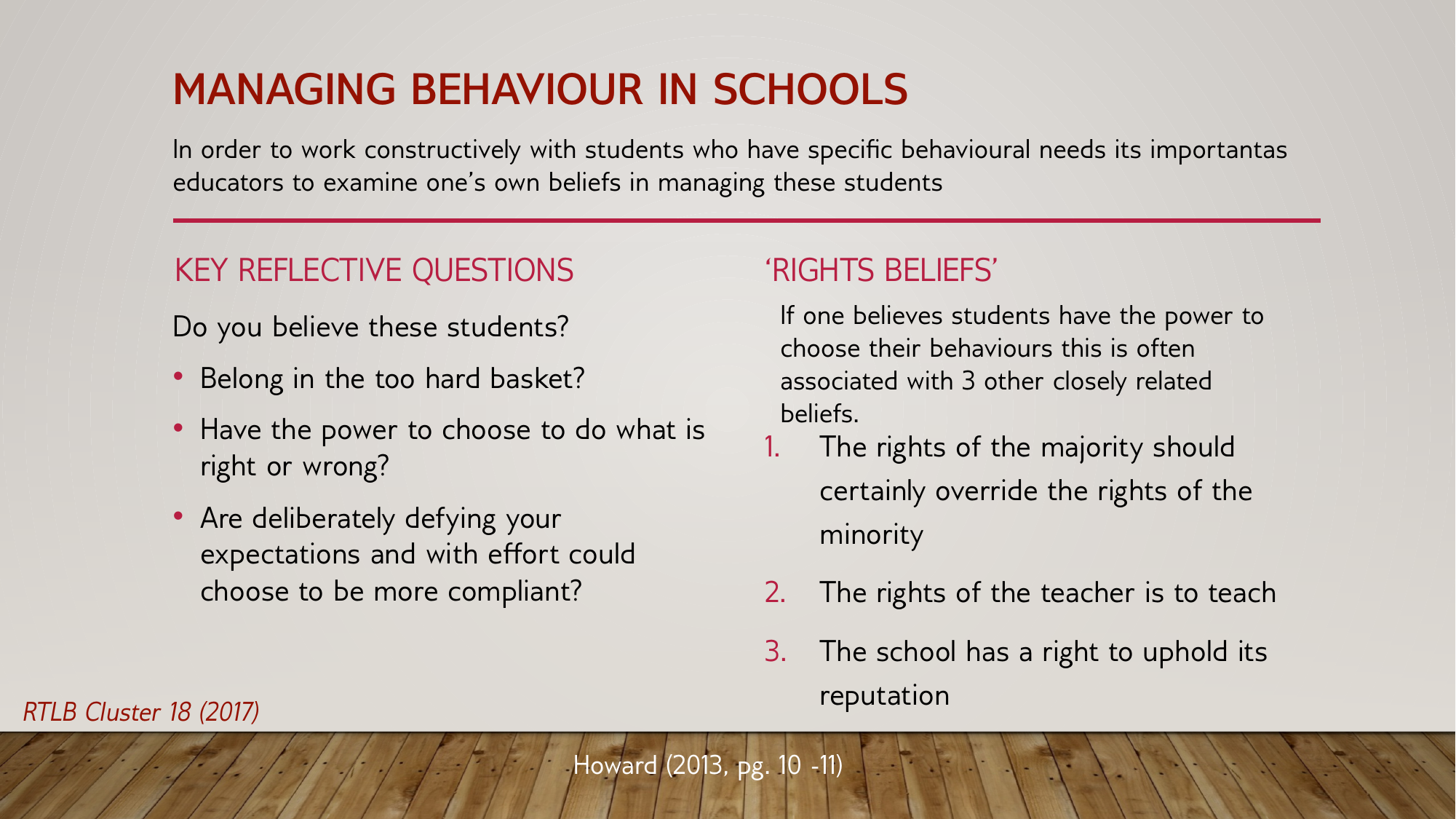

# Managing behaviour in schools
In order to work constructively with students who have specific behavioural needs its importantas educators to examine one’s own beliefs in managing these students

Key reflective questions
‘RIGHTS BELIEFS’
If one believes students have the power to choose their behaviours this is often associated with 3 other closely related beliefs.
Do you believe these students?
Belong in the too hard basket?
Have the power to choose to do what is right or wrong?
Are deliberately defying your expectations and with effort could choose to be more compliant?

The rights of the majority should certainly override the rights of the minority
The rights of the teacher is to teach
The school has a right to uphold its reputation
RTLB Cluster 18 (2017)
Howard (2013, pg. 10 -11)